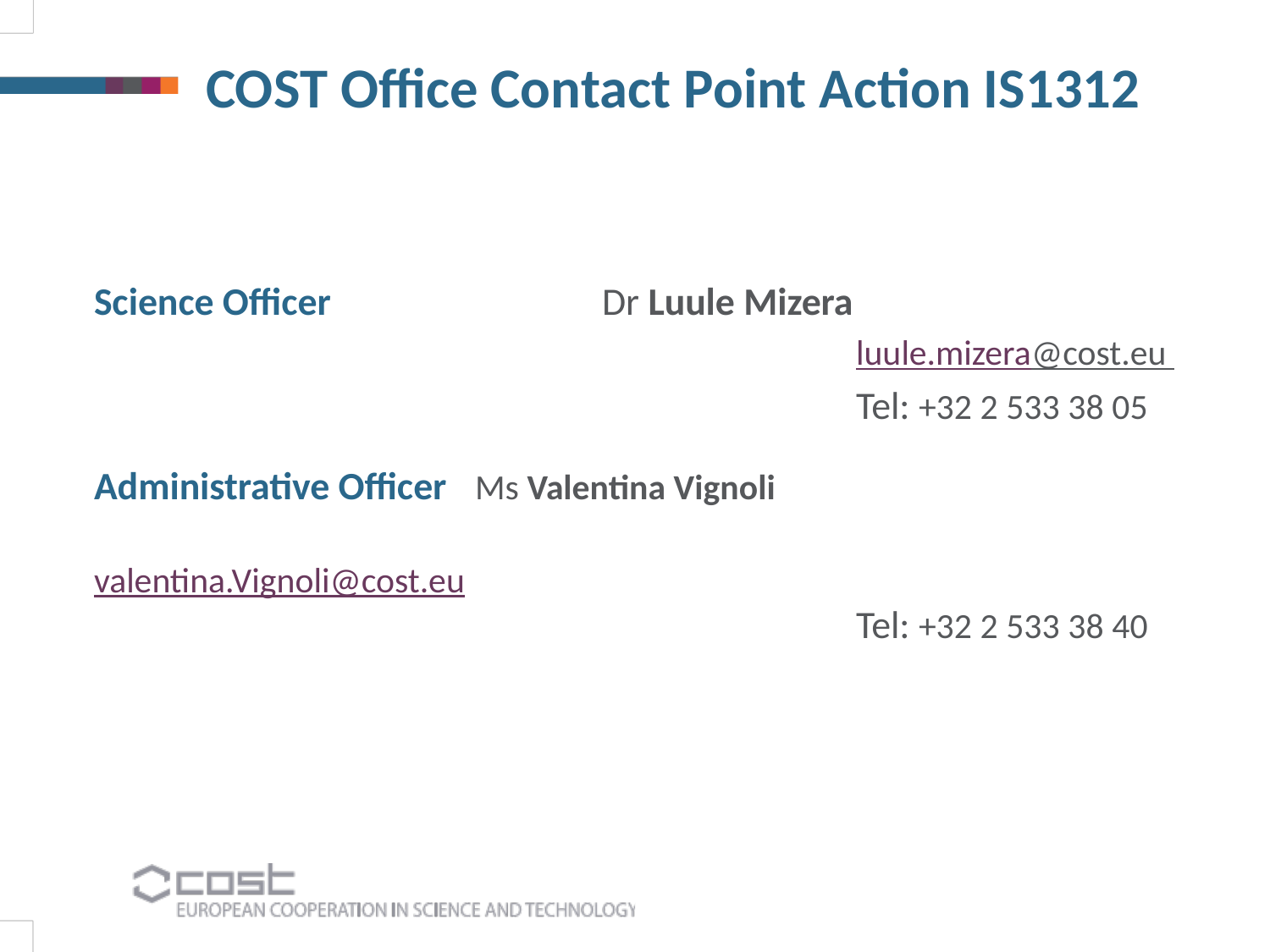

COST Office Contact Point Action IS1312
Science Officer			Dr Luule Mizera
						luule.mizera@cost.eu
						Tel: +32 2 533 38 05
Administrative Officer 	Ms Valentina Vignoli
						valentina.Vignoli@cost.eu
						Tel: +32 2 533 38 40

2